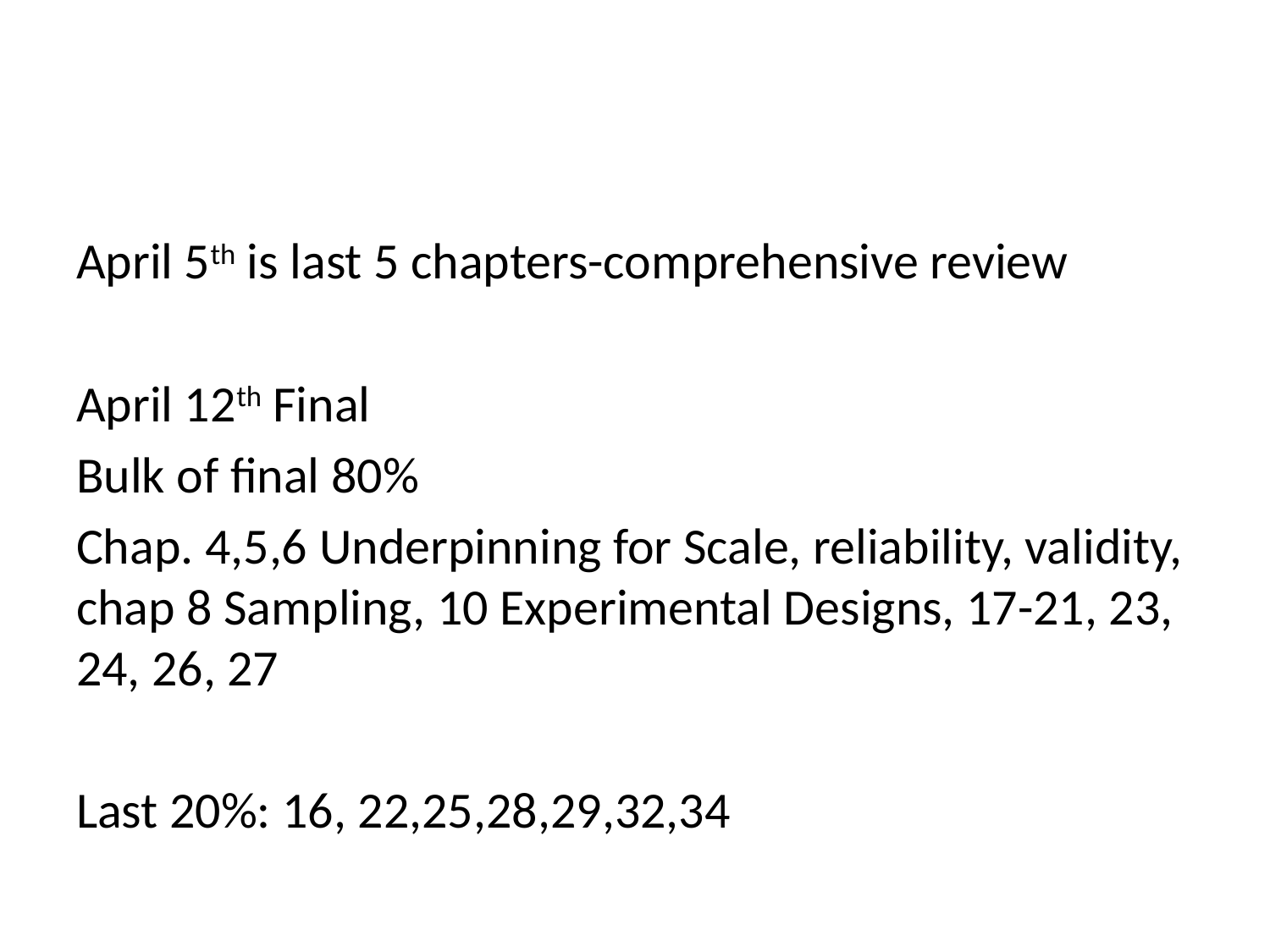

#
April 5th is last 5 chapters-comprehensive review

April 12th Final
Bulk of final 80%
Chap. 4,5,6 Underpinning for Scale, reliability, validity, chap 8 Sampling, 10 Experimental Designs, 17-21, 23, 24, 26, 27

Last 20%: 16, 22,25,28,29,32,34